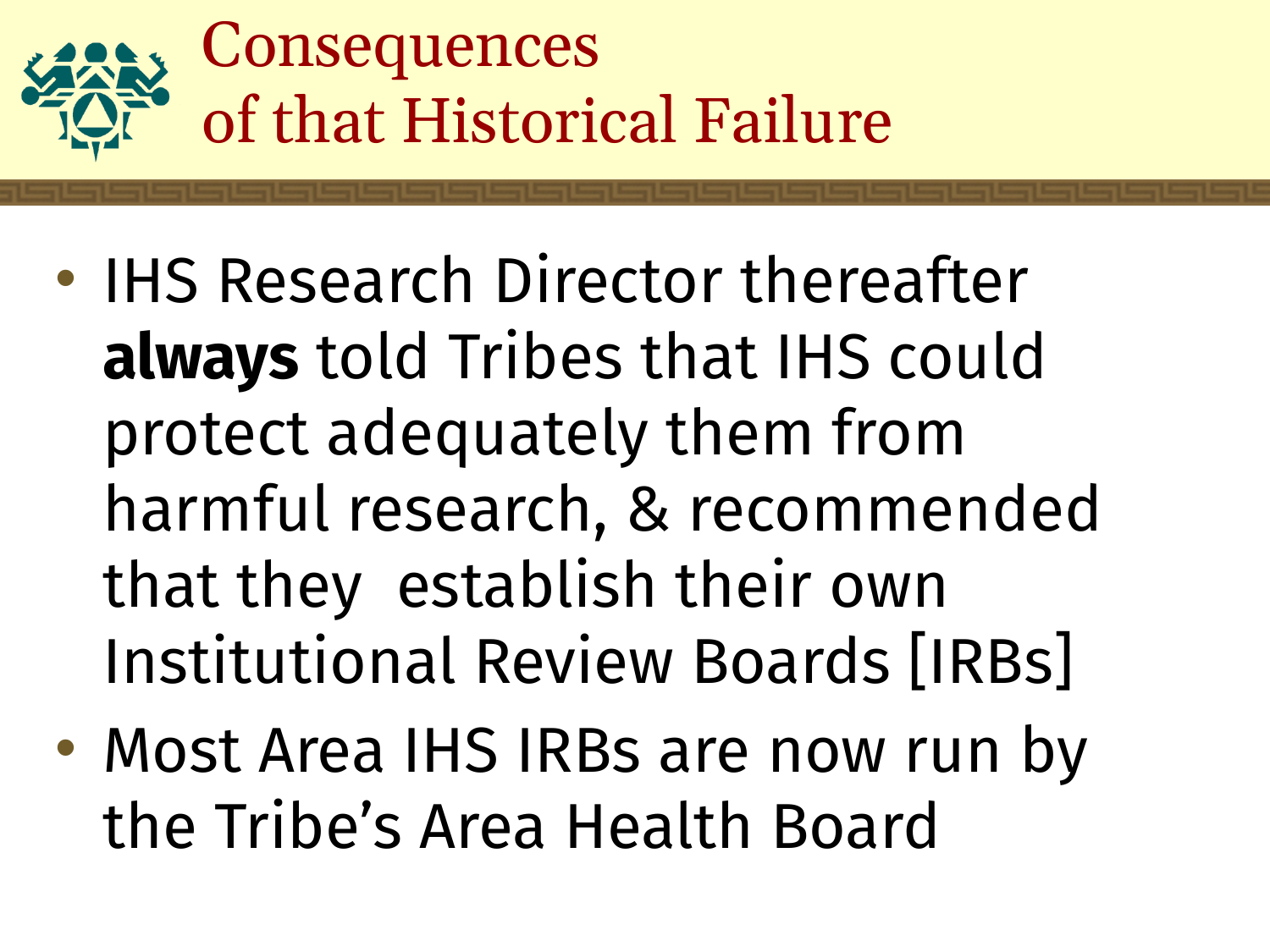

# Consequences of that Historical Failure
IHS Research Director thereafter always told Tribes that IHS could protect adequately them from  harmful research, & recommended that they  establish their own Institutional Review Boards [IRBs]
Most Area IHS IRBs are now run by the Tribe’s Area Health Board